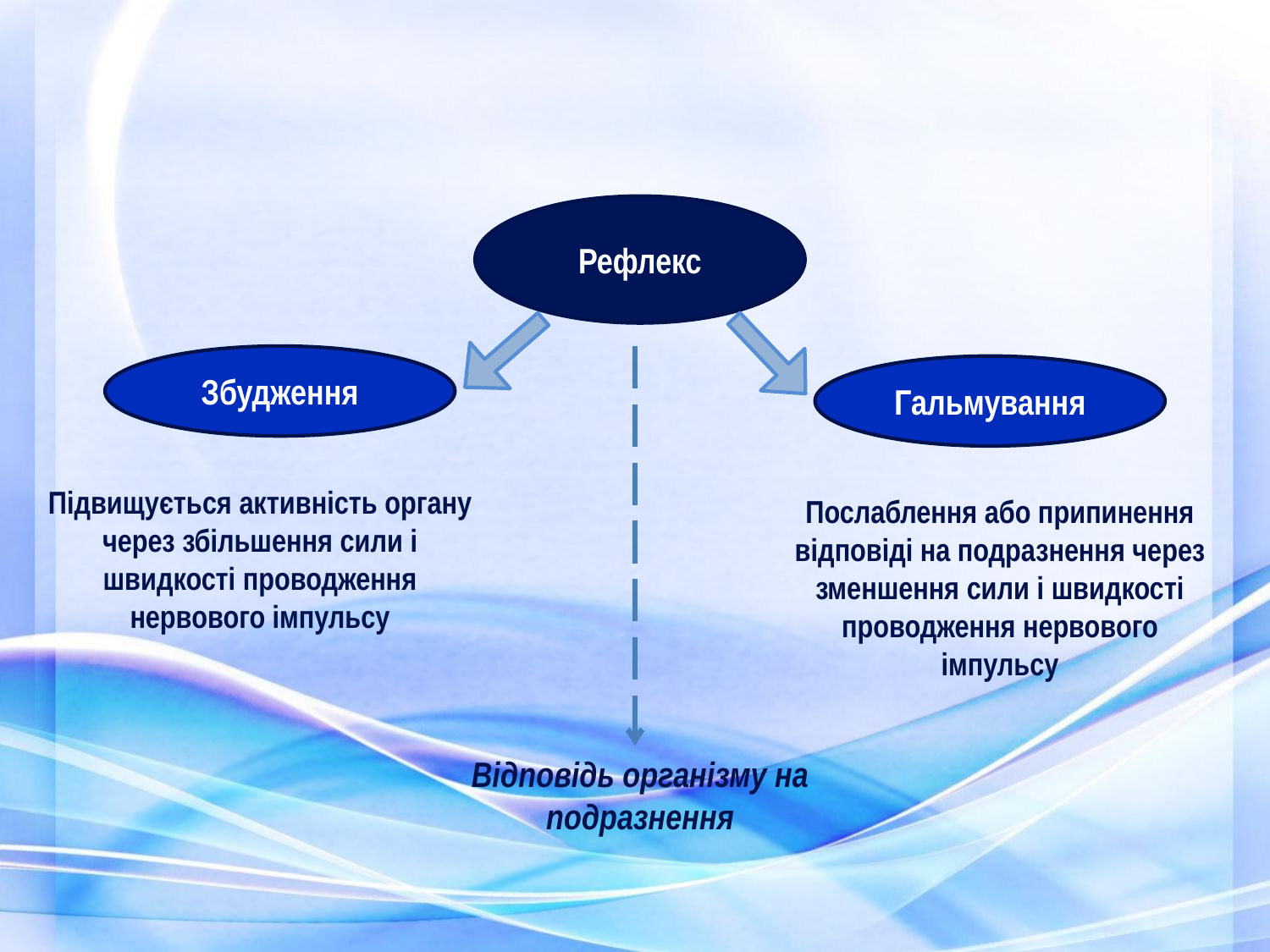

Механізм роботи нервової системи
Рефлекс

Збудження
Гальмування
Підвищується активність органу через збільшення сили і швидкості проводження нервового імпульсу
Послаблення або припинення відповіді на подразнення через зменшення сили і швидкості проводження нервового імпульсу
Відповідь організму на подразнення